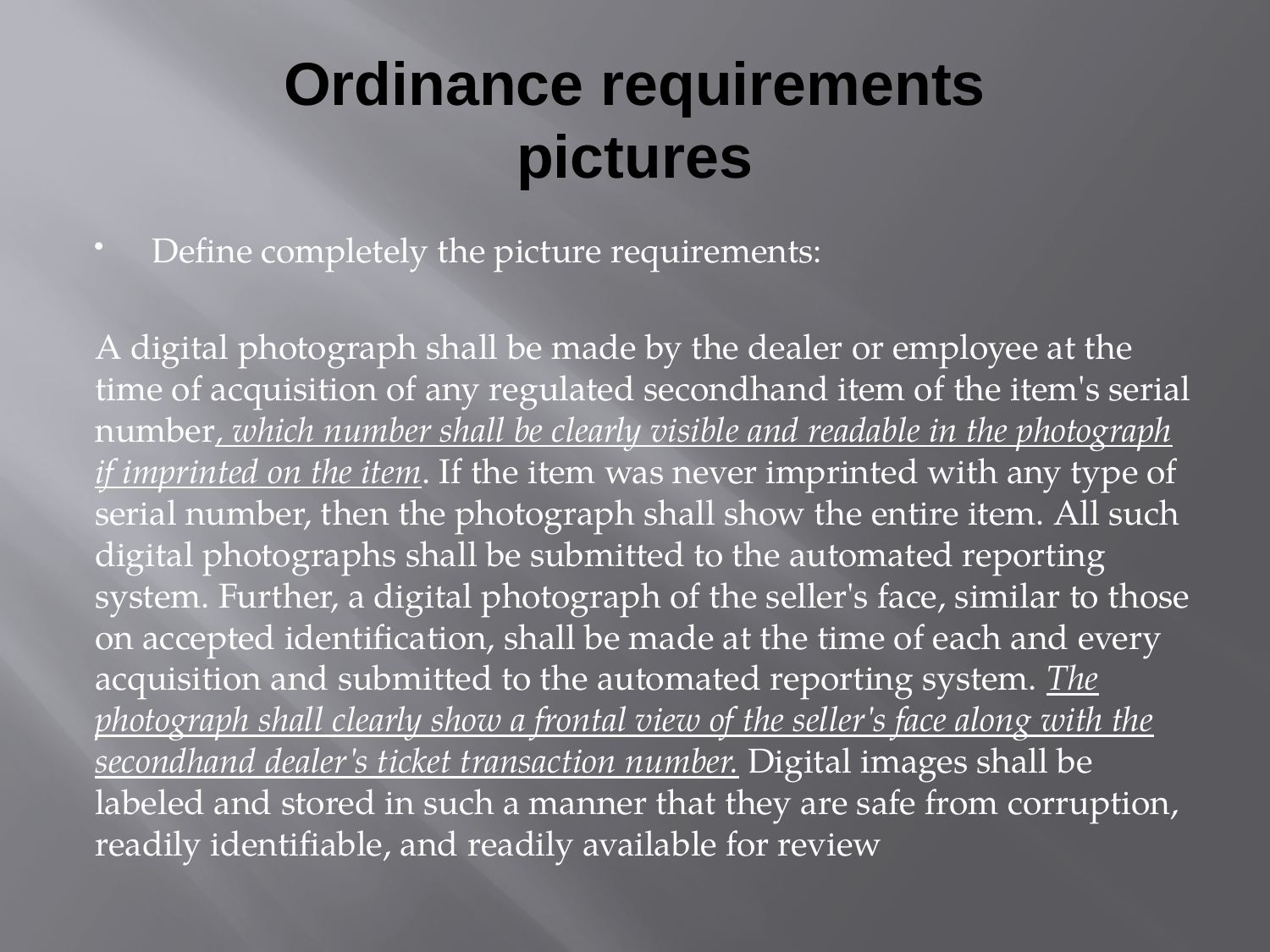

# Ordinance requirements pictures
Define completely the picture requirements:

A digital photograph shall be made by the dealer or employee at the time of acquisition of any regulated secondhand item of the item's serial number, which number shall be clearly visible and readable in the photograph if imprinted on the item. If the item was never imprinted with any type of serial number, then the photograph shall show the entire item. All such digital photographs shall be submitted to the automated reporting system. Further, a digital photograph of the seller's face, similar to those on accepted identification, shall be made at the time of each and every acquisition and submitted to the automated reporting system. The photograph shall clearly show a frontal view of the seller's face along with the secondhand dealer's ticket transaction number. Digital images shall be labeled and stored in such a manner that they are safe from corruption, readily identifiable, and readily available for review